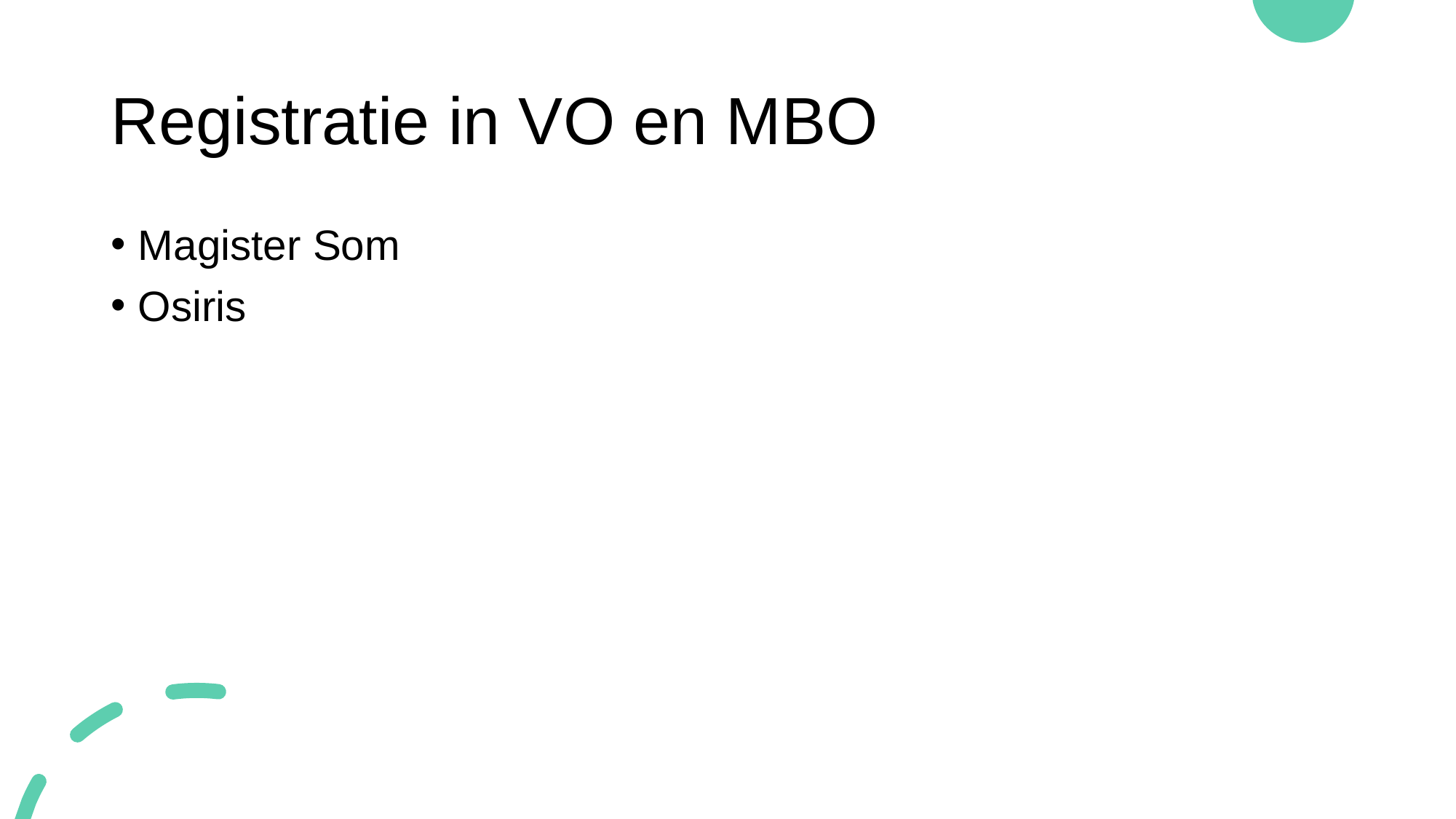

# Registratie in VO en MBO
Magister Som
Osiris